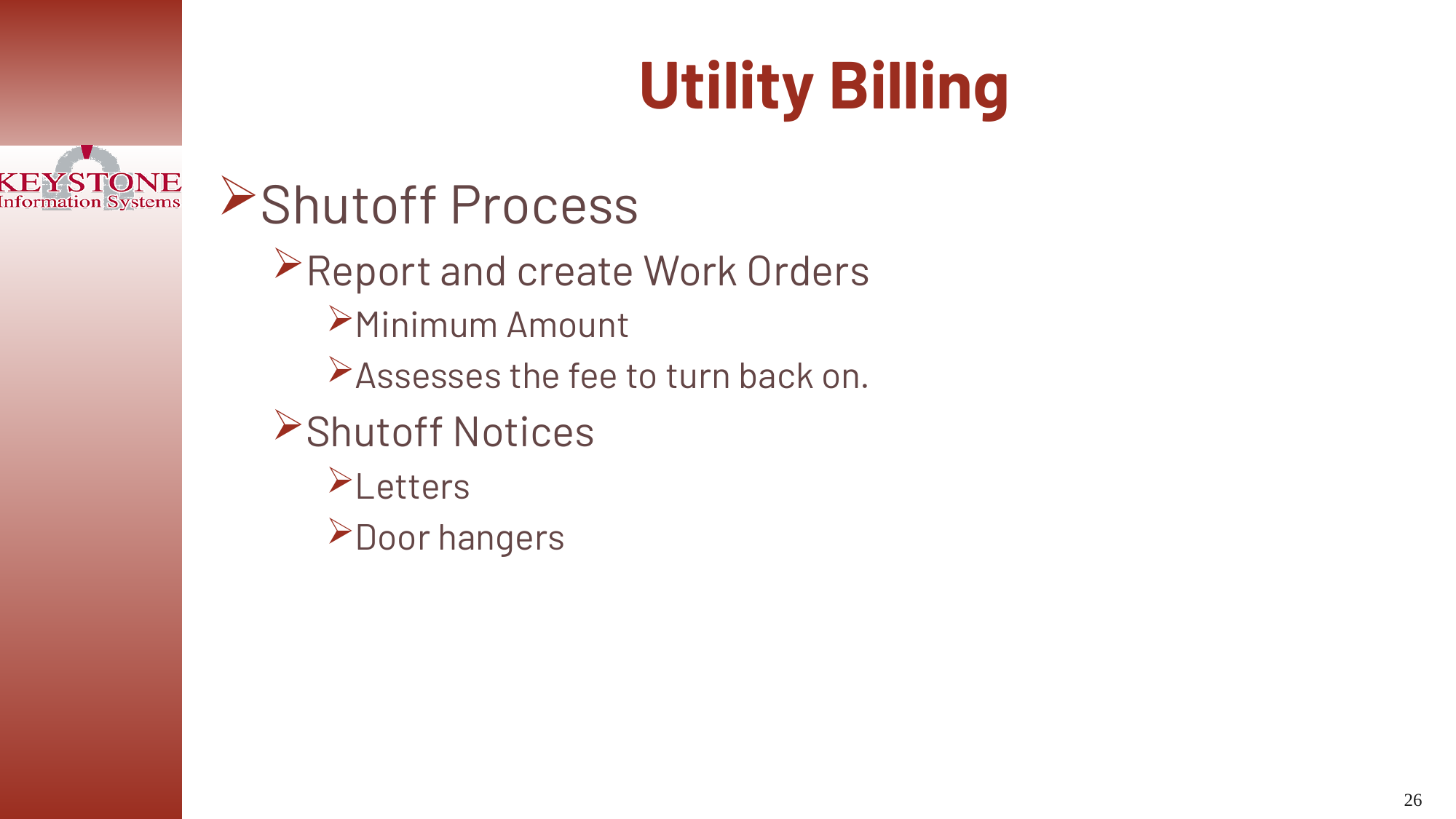

Utility Billing
Shutoff Process
Report and create Work Orders
Minimum Amount
Assesses the fee to turn back on.
Shutoff Notices
Letters
Door hangers

26